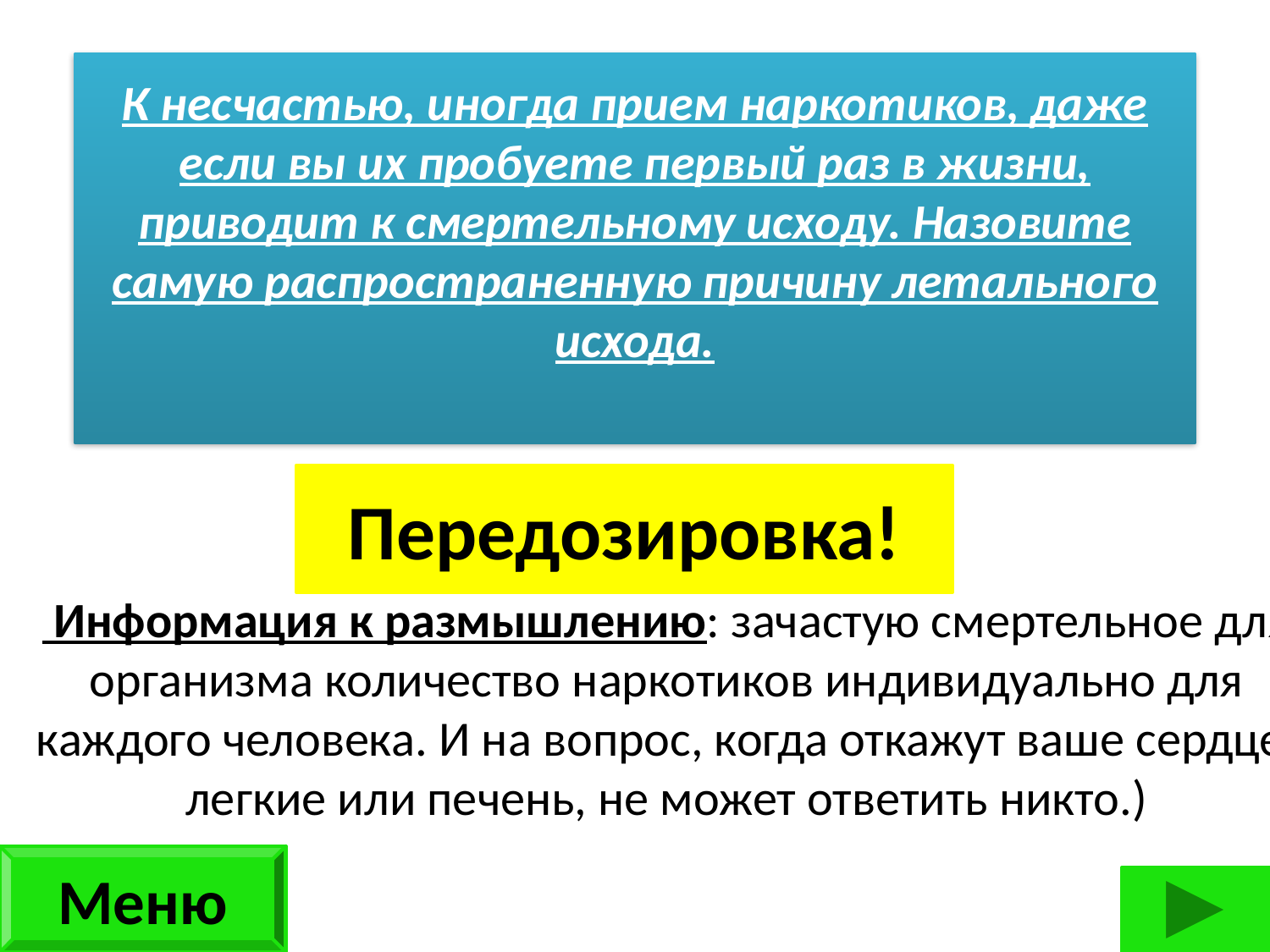

К несчастью, иногда прием наркотиков, даже если вы их пробуете первый раз в жизни, приводит к смертельному исходу. Назовите самую распространенную причину летального исхода.
Передозировка!
 Информация к размышлению: зачастую смертельное для организма количество наркотиков индивидуально для каждого человека. И на вопрос, когда откажут ваше сердце, легкие или печень, не может ответить никто.)

Меню